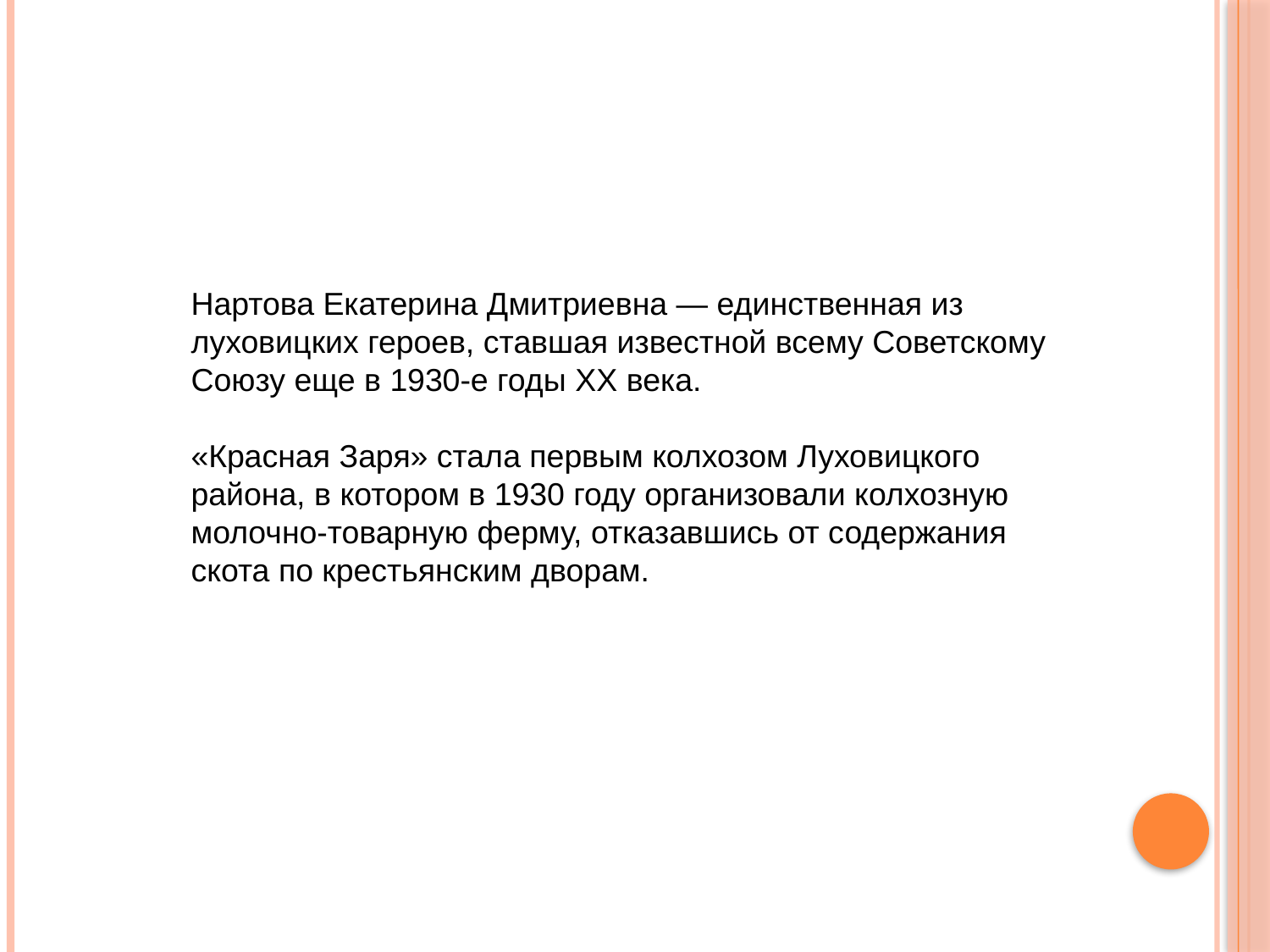

Нартова Екатерина Дмитриевна — единственная из луховицких героев, ставшая известной всему Советскому Союзу еще в 1930-е годы XX века.
«Красная Заря» стала первым колхозом Луховицкого района, в котором в 1930 году организовали колхозную молочно-товарную ферму, отказавшись от содержания скота по крестьянским дворам.